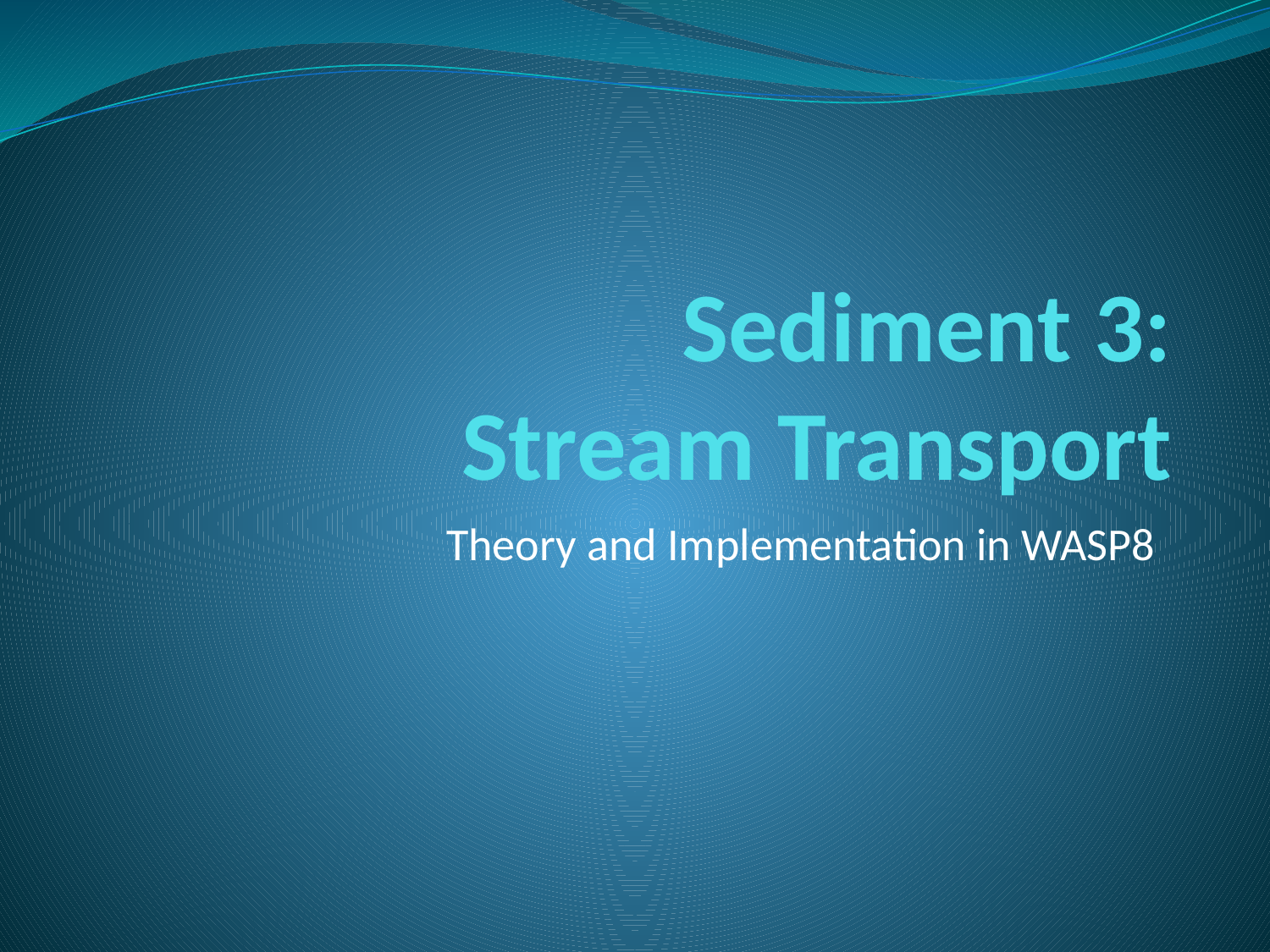

# Sediment 3: Stream Transport
Theory and Implementation in WASP8